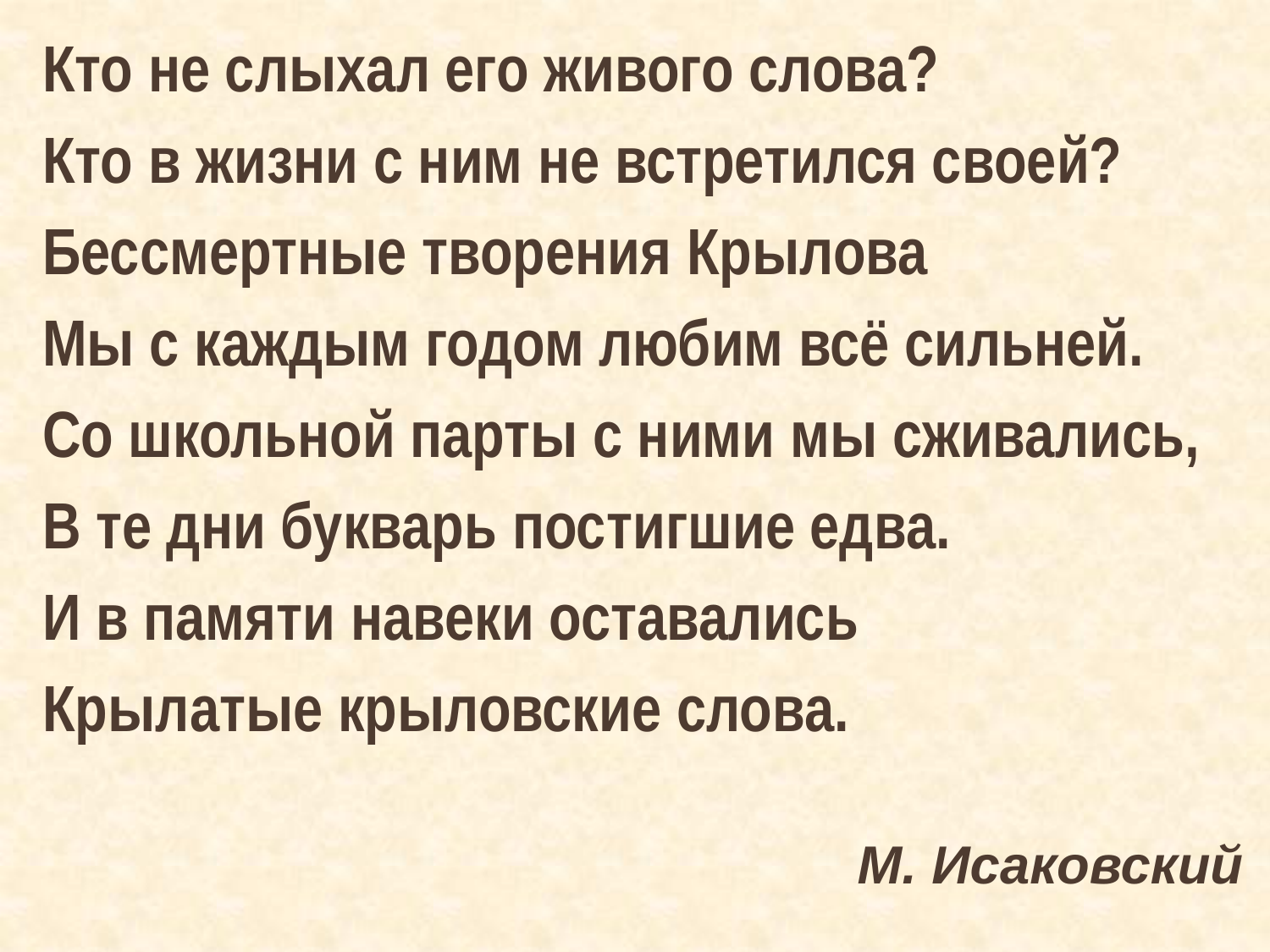

Кто не слыхал его живого слова?
Кто в жизни с ним не встретился своей?
Бессмертные творения Крылова
Мы с каждым годом любим всё сильней.
Со школьной парты с ними мы сживались,
В те дни букварь постигшие едва.
И в памяти навеки оставались
Крылатые крыловские слова.

                                                       М. Исаковский